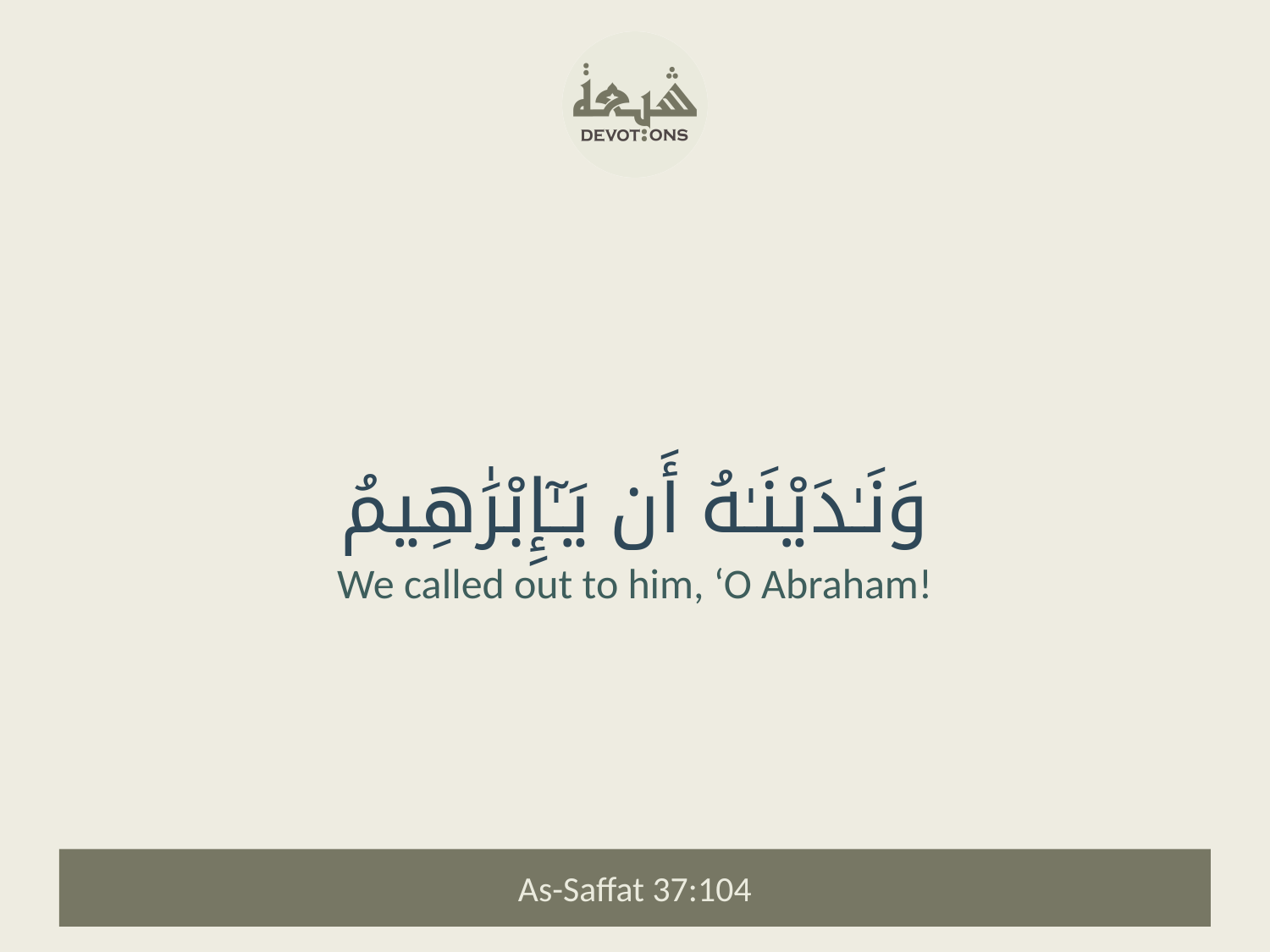

وَنَـٰدَيْنَـٰهُ أَن يَـٰٓإِبْرَٰهِيمُ
We called out to him, ‘O Abraham!
As-Saffat 37:104